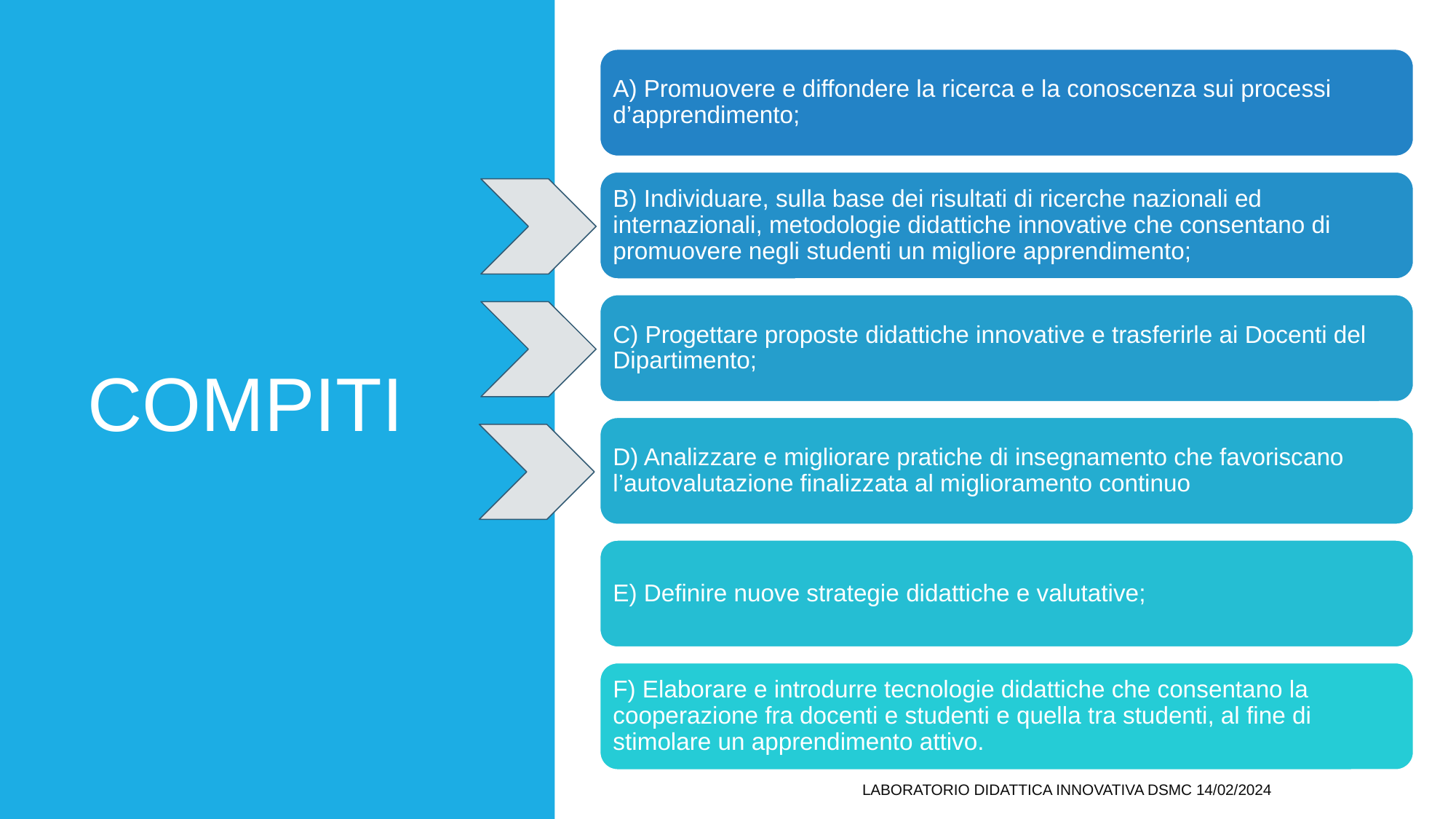

A) Promuovere e diffondere la ricerca e la conoscenza sui processi d’apprendimento;

B) Individuare, sulla base dei risultati di ricerche nazionali ed internazionali, metodologie didattiche innovative che consentano di promuovere negli studenti un migliore apprendimento;

C) Progettare proposte didattiche innovative e trasferirle ai Docenti del Dipartimento;

D) Analizzare e migliorare pratiche di insegnamento che favoriscano l’autovalutazione finalizzata al miglioramento continuo

E) Definire nuove strategie didattiche e valutative;

F) Elaborare e introdurre tecnologie didattiche che consentano la cooperazione fra docenti e studenti e quella tra studenti, al fine di stimolare un apprendimento attivo.
# COMPITI

LABORATORIO DIDATTICA INNOVATIVA DSMC 14/02/2024